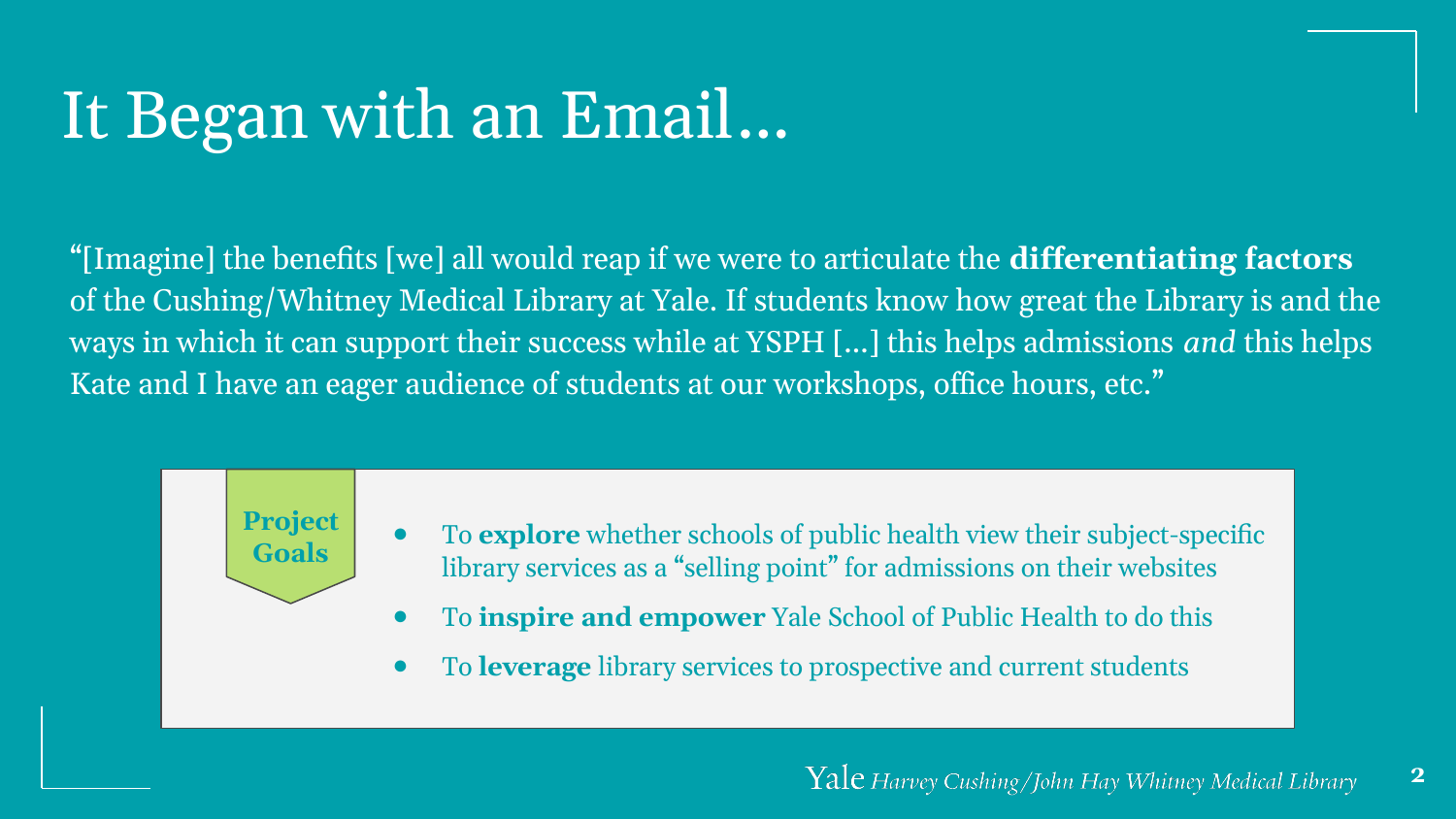

# It Began with an Email…
“[Imagine] the benefits [we] all would reap if we were to articulate the differentiating factors of the Cushing/Whitney Medical Library at Yale. If students know how great the Library is and the ways in which it can support their success while at YSPH [...] this helps admissions and this helps Kate and I have an eager audience of students at our workshops, office hours, etc.”

Project Goals
To explore whether schools of public health view their subject-specific library services as a “selling point” for admissions on their websites
To inspire and empower Yale School of Public Health to do this
To leverage library services to prospective and current students
2